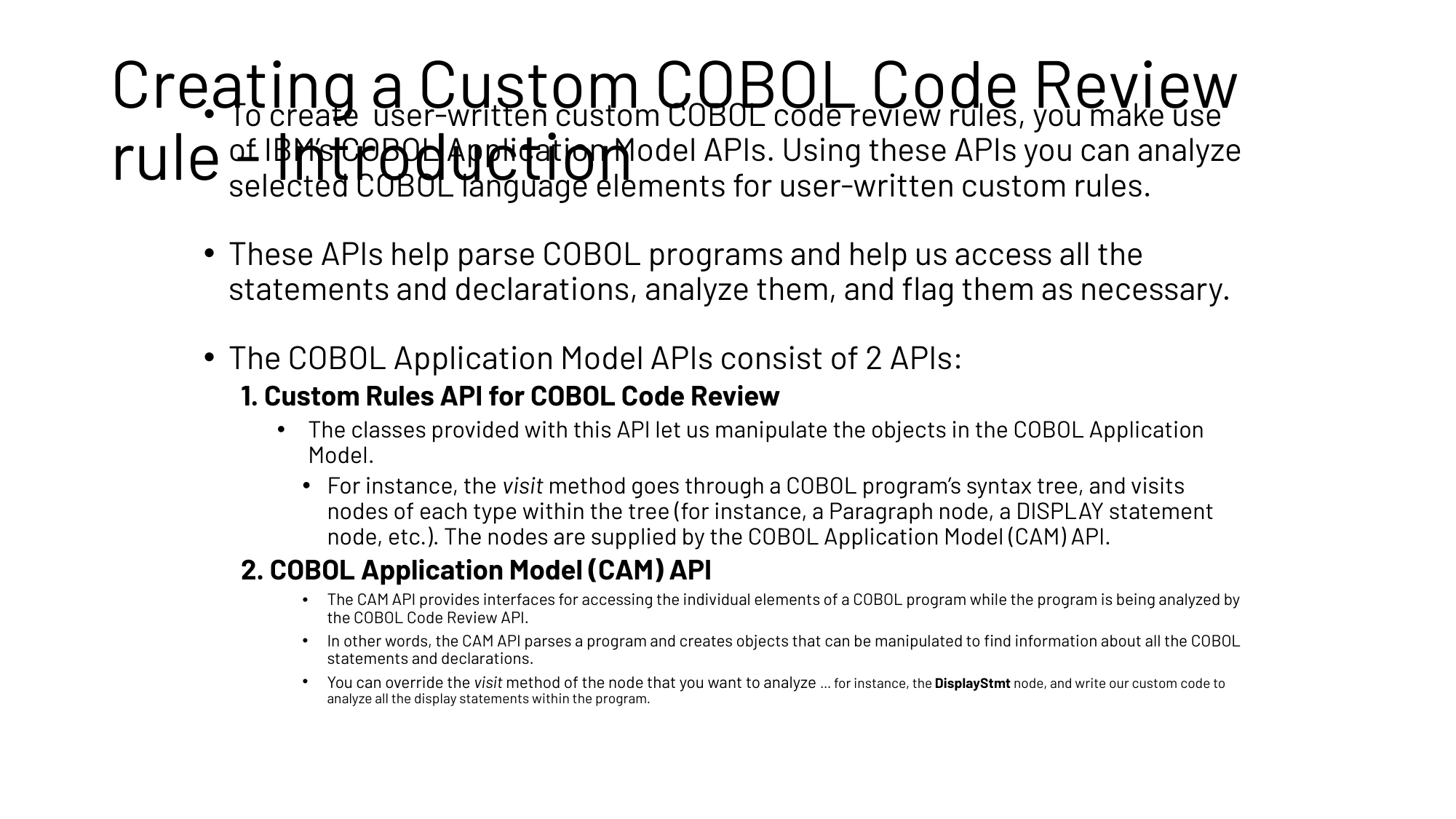

# Creating a Custom COBOL Code Review rule - Introduction
To create  user-written custom COBOL code review rules, you make use of IBM’s COBOL Application Model APIs. Using these APIs you can analyze selected COBOL language elements for user-written custom rules.

These APIs help parse COBOL programs and help us access all the statements and declarations, analyze them, and flag them as necessary.

The COBOL Application Model APIs consist of 2 APIs:
1. Custom Rules API for COBOL Code Review
The classes provided with this API let us manipulate the objects in the COBOL Application Model.
For instance, the visit method goes through a COBOL program’s syntax tree, and visits nodes of each type within the tree (for instance, a Paragraph node, a DISPLAY statement node, etc.). The nodes are supplied by the COBOL Application Model (CAM) API.
2. COBOL Application Model (CAM) API
The CAM API provides interfaces for accessing the individual elements of a COBOL program while the program is being analyzed by the COBOL Code Review API.
In other words, the CAM API parses a program and creates objects that can be manipulated to find information about all the COBOL statements and declarations.
You can override the visit method of the node that you want to analyze … for instance, the DisplayStmt node, and write our custom code to analyze all the display statements within the program.